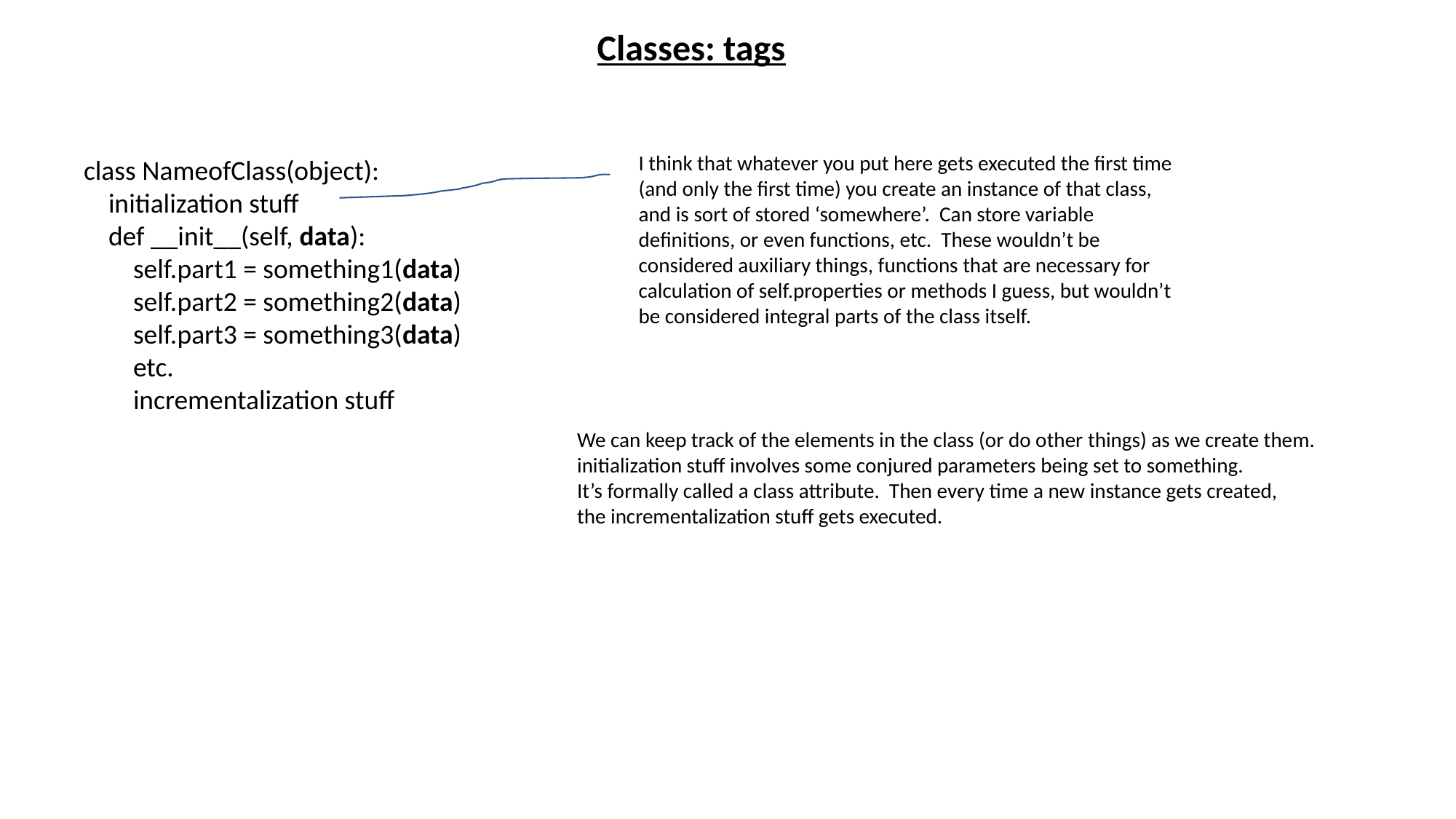

Classes: tags
I think that whatever you put here gets executed the first time (and only the first time) you create an instance of that class, and is sort of stored ‘somewhere’.  Can store variable definitions, or even functions, etc.  These wouldn’t be considered auxiliary things, functions that are necessary for calculation of self.properties or methods I guess, but wouldn’t be considered integral parts of the class itself.
class NameofClass(object):
    initialization stuff
    def __init__(self, data):
        self.part1 = something1(data)
        self.part2 = something2(data)
        self.part3 = something3(data)
        etc.
        incrementalization stuff

We can keep track of the elements in the class (or do other things) as we create them.
initialization stuff involves some conjured parameters being set to something.
It’s formally called a class attribute.  Then every time a new instance gets created,
the incrementalization stuff gets executed.